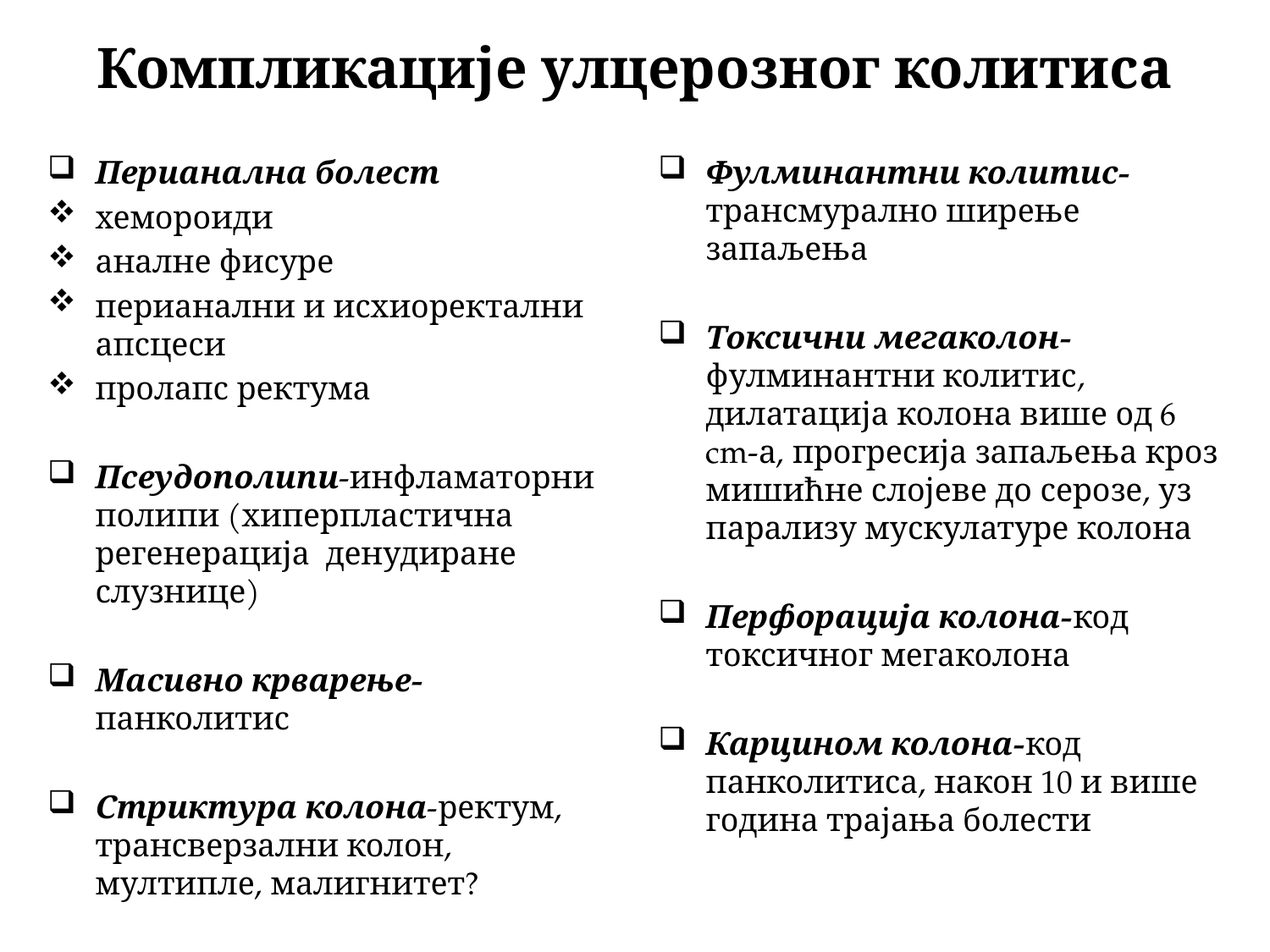

# Компликације улцерозног колитиса
Перианална болест
хемороиди
аналне фисуре
перианални и исхиоректални апсцеси
пролапс ректума

Псеудополипи-инфламаторни полипи (хиперпластична регенерација  денудиране слузнице)

Масивно крварење- панколитис

Стриктура колона-ректум, трансверзални колон, мултипле, малигнитет?

Фулминантни колитис-трансмурално ширење запаљења

Токсични мегаколон- фулминантни колитис, дилатација колона више од 6 cm-а, прогресија запаљења кроз мишићне слојеве до серозе, уз парализу мускулатуре колона

Перфорација колона-код токсичног мегаколона

Карцином колона-код панколитиса, након 10 и више година трајања болести